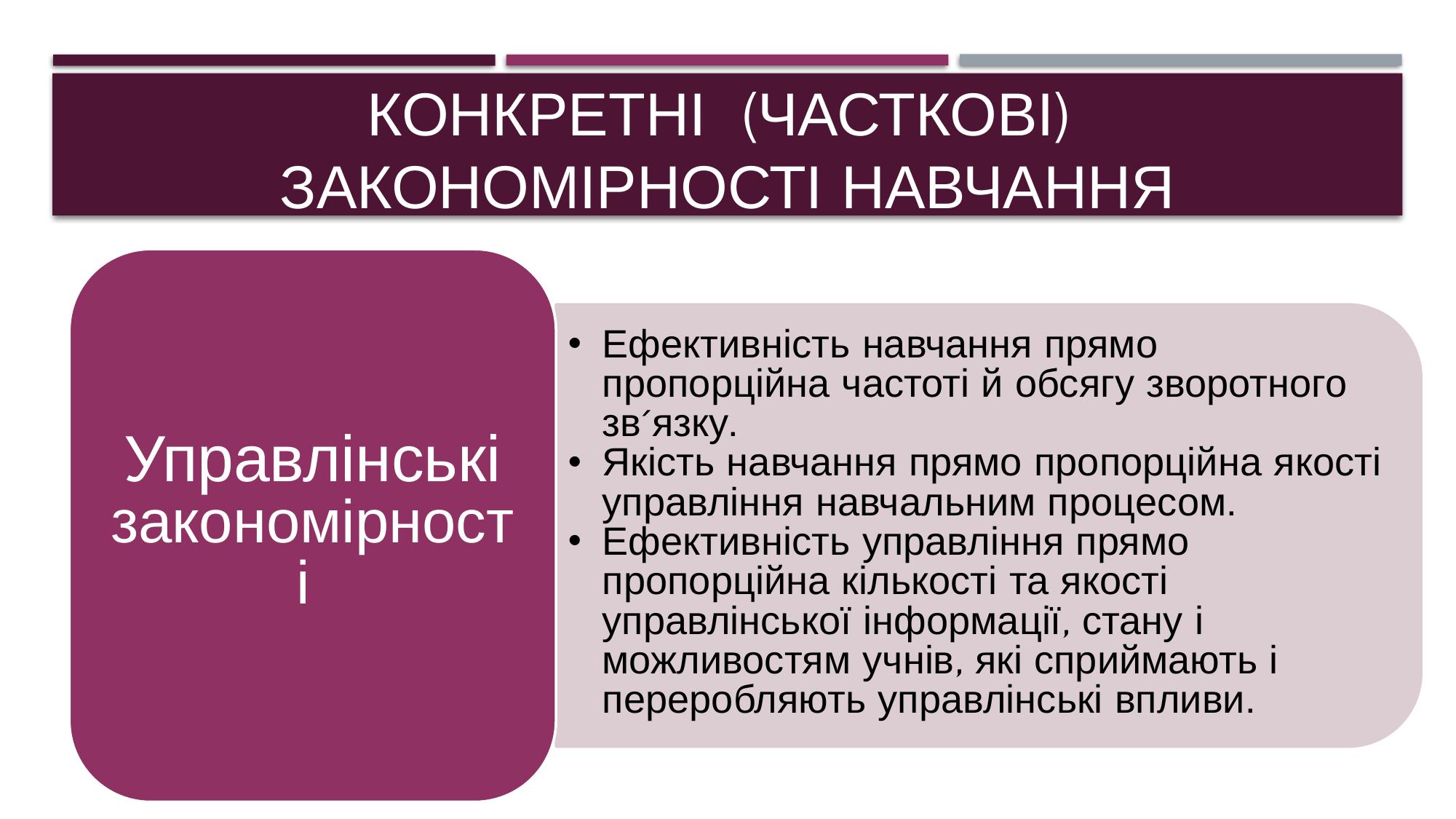

# Конкретні  (часткові) закономірності навчання
Управлінські закономірності
Ефективність навчання прямо пропорційна частоті й обсягу зворотного зв´язку.
Якість навчання прямо пропорційна якості управління навчальним процесом.
Ефективність управління прямо пропорційна кількості та якості управлінської інформації, стану і можливостям учнів, які сприймають і переробляють управлінські впливи.
13